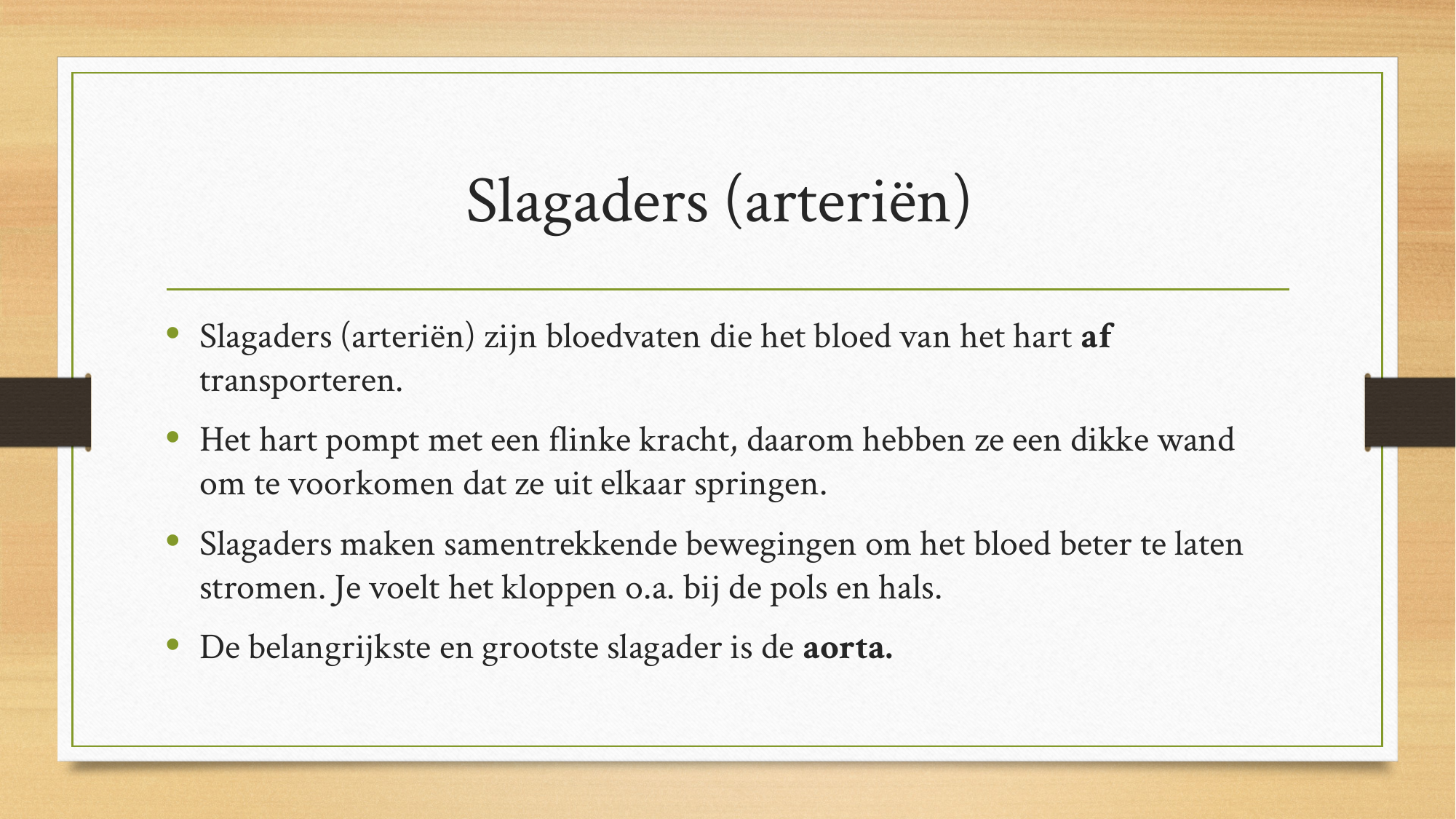

# Slagaders (arteriën)
Slagaders (arteriën) zijn bloedvaten die het bloed van het hart af transporteren.
Het hart pompt met een flinke kracht, daarom hebben ze een dikke wand om te voorkomen dat ze uit elkaar springen.
Slagaders maken samentrekkende bewegingen om het bloed beter te laten stromen. Je voelt het kloppen o.a. bij de pols en hals.
De belangrijkste en grootste slagader is de aorta.